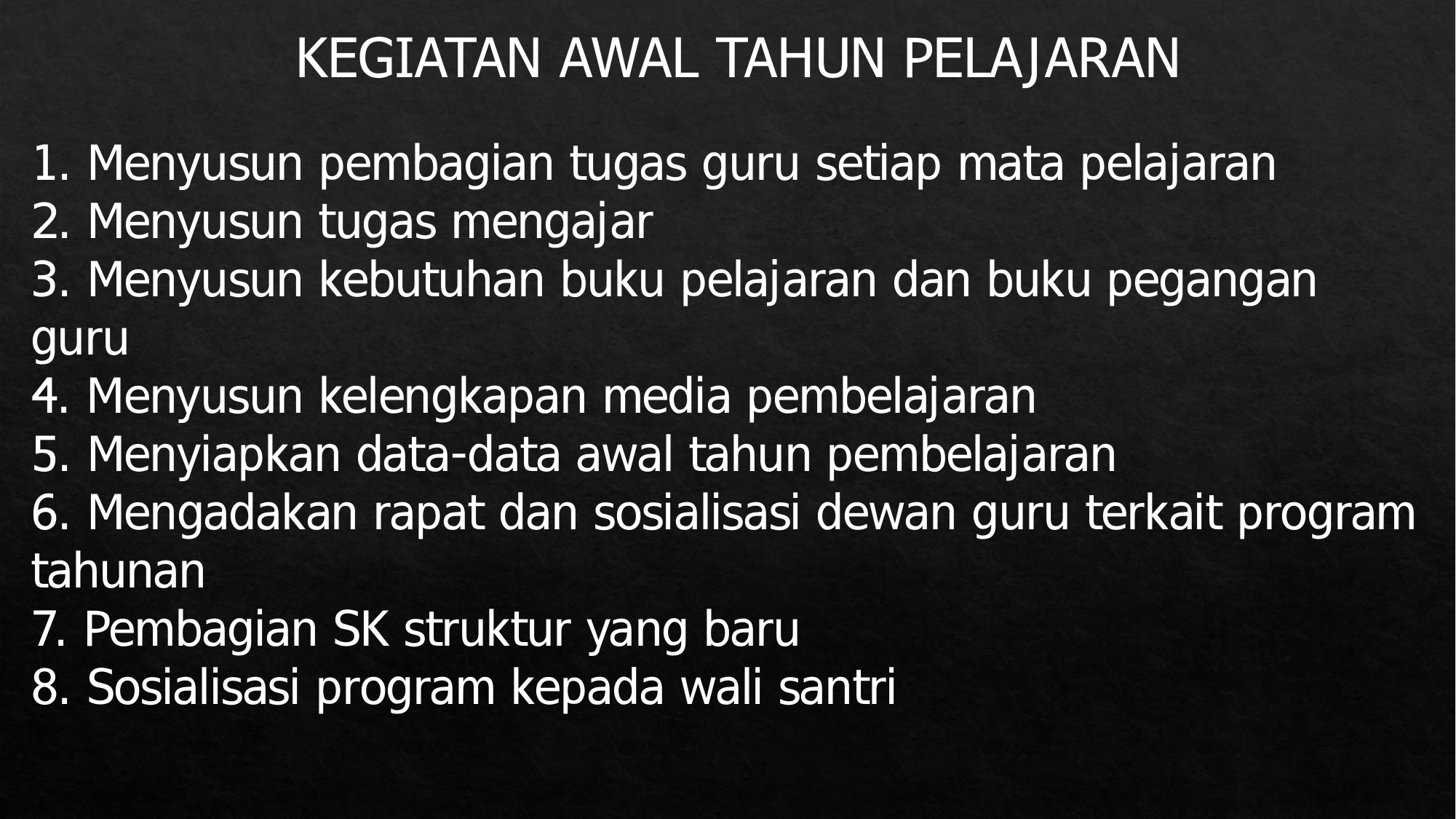

KEGIATAN AWAL TAHUN PELAJARAN

1. Menyusun pembagian tugas guru setiap mata pelajaran
2. Menyusun tugas mengajar
3. Menyusun kebutuhan buku pelajaran dan buku pegangan guru
4. Menyusun kelengkapan media pembelajaran
5. Menyiapkan data-data awal tahun pembelajaran
6. Mengadakan rapat dan sosialisasi dewan guru terkait program tahunan
7. Pembagian SK struktur yang baru
8. Sosialisasi program kepada wali santri